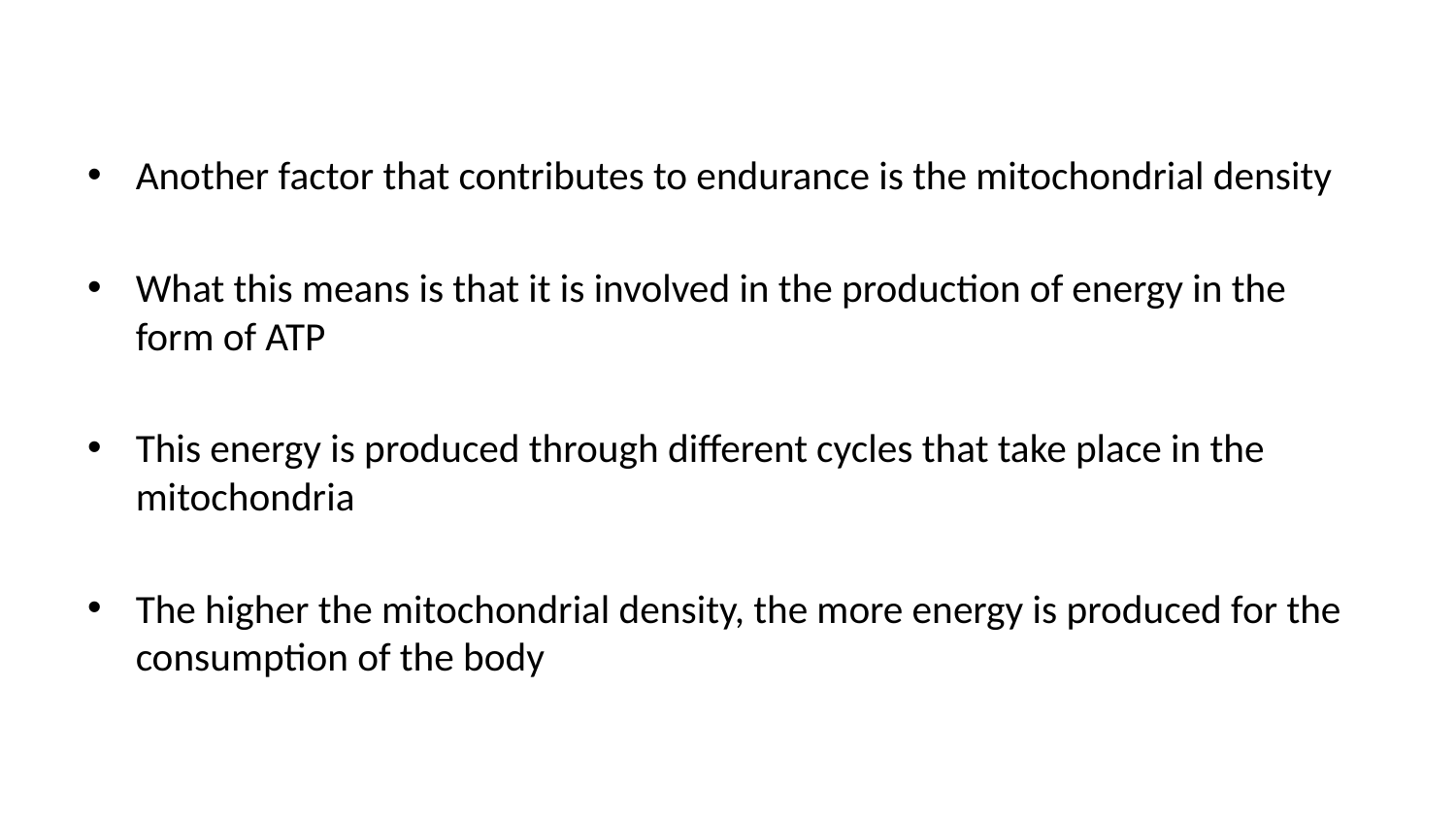

Another factor that contributes to endurance is the mitochondrial density

What this means is that it is involved in the production of energy in the form of ATP

This energy is produced through different cycles that take place in the mitochondria

The higher the mitochondrial density, the more energy is produced for the consumption of the body